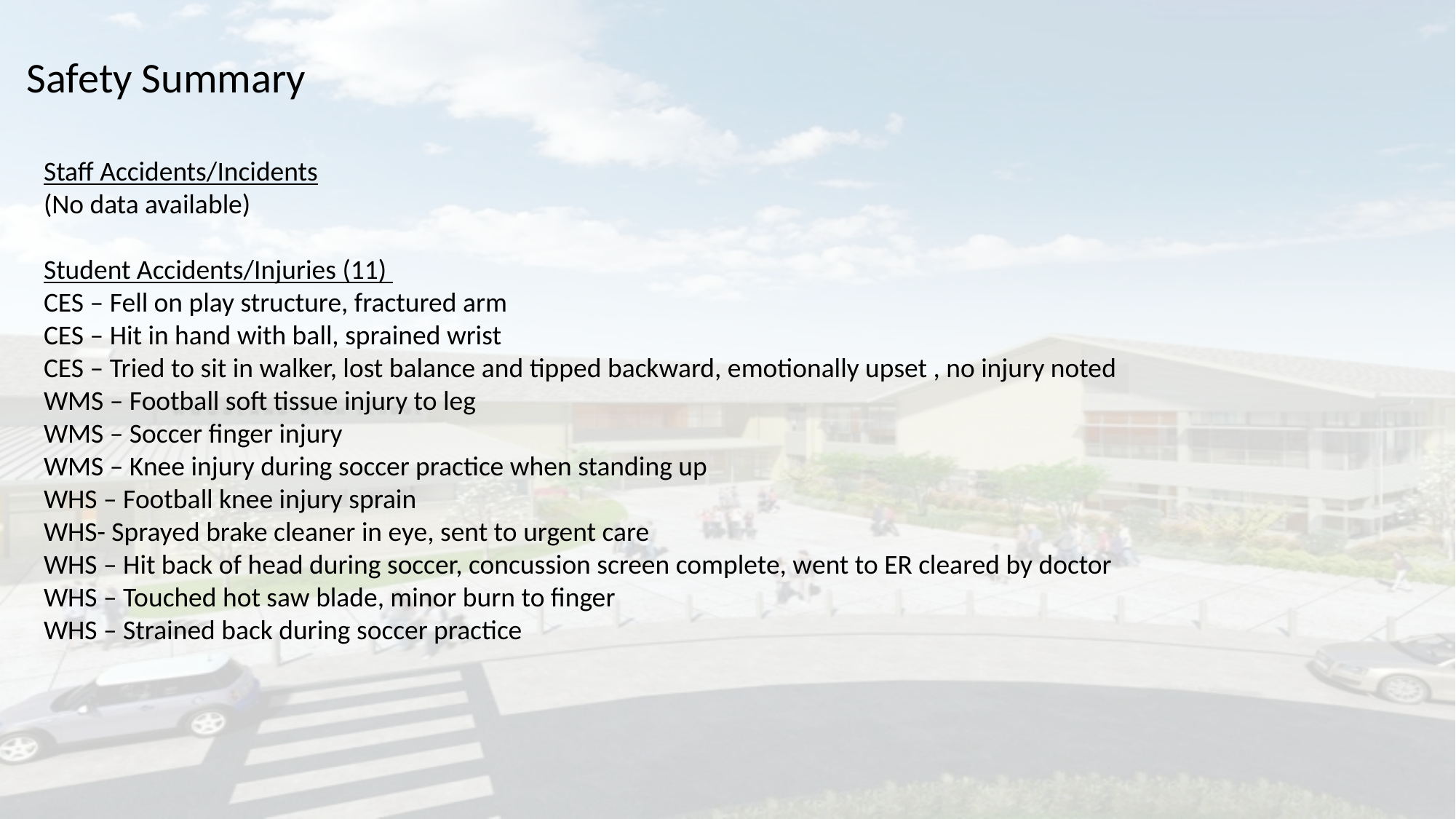

# Safety Summary

Staff Accidents/Incidents
(No data available)

Student Accidents/Injuries (11)
CES – Fell on play structure, fractured arm
CES – Hit in hand with ball, sprained wrist
CES – Tried to sit in walker, lost balance and tipped backward, emotionally upset , no injury noted
WMS – Football soft tissue injury to leg
WMS – Soccer finger injury
WMS – Knee injury during soccer practice when standing up
WHS – Football knee injury sprain
WHS- Sprayed brake cleaner in eye, sent to urgent care
WHS – Hit back of head during soccer, concussion screen complete, went to ER cleared by doctor
WHS – Touched hot saw blade, minor burn to finger
WHS – Strained back during soccer practice